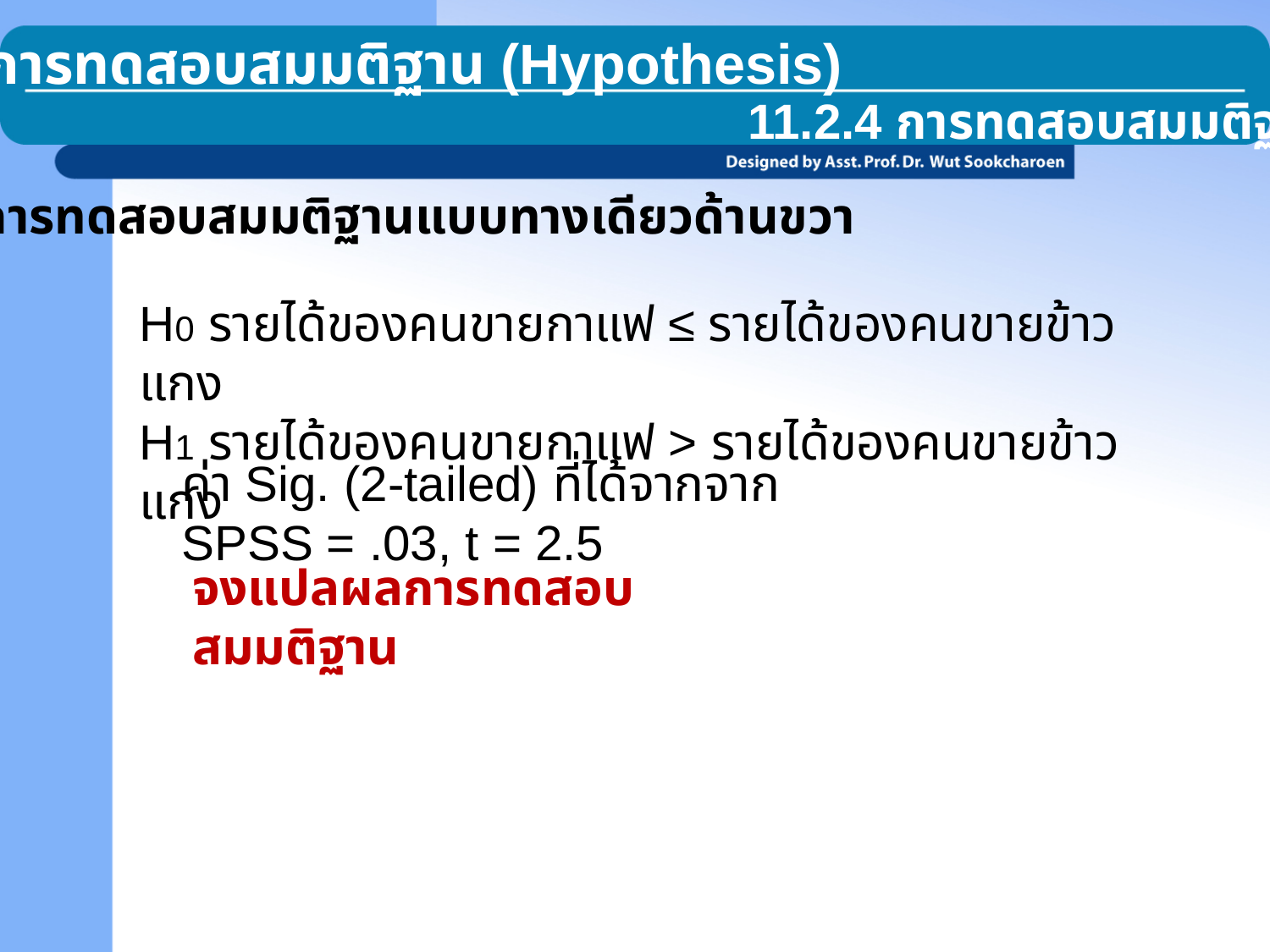

11.2 การทดสอบสมมติฐาน (Hypothesis)
11.2.4 การทดสอบสมมติฐาน
การทดสอบสมมติฐานแบบทางเดียวด้านขวา
H0 รายได้ของคนขายกาแฟ ≤ รายได้ของคนขายข้าวแกง
H1 รายได้ของคนขายกาแฟ > รายได้ของคนขายข้าวแกง
ค่า Sig. (2-tailed) ที่ได้จากจาก SPSS = .03, t = 2.5
จงแปลผลการทดสอบสมมติฐาน